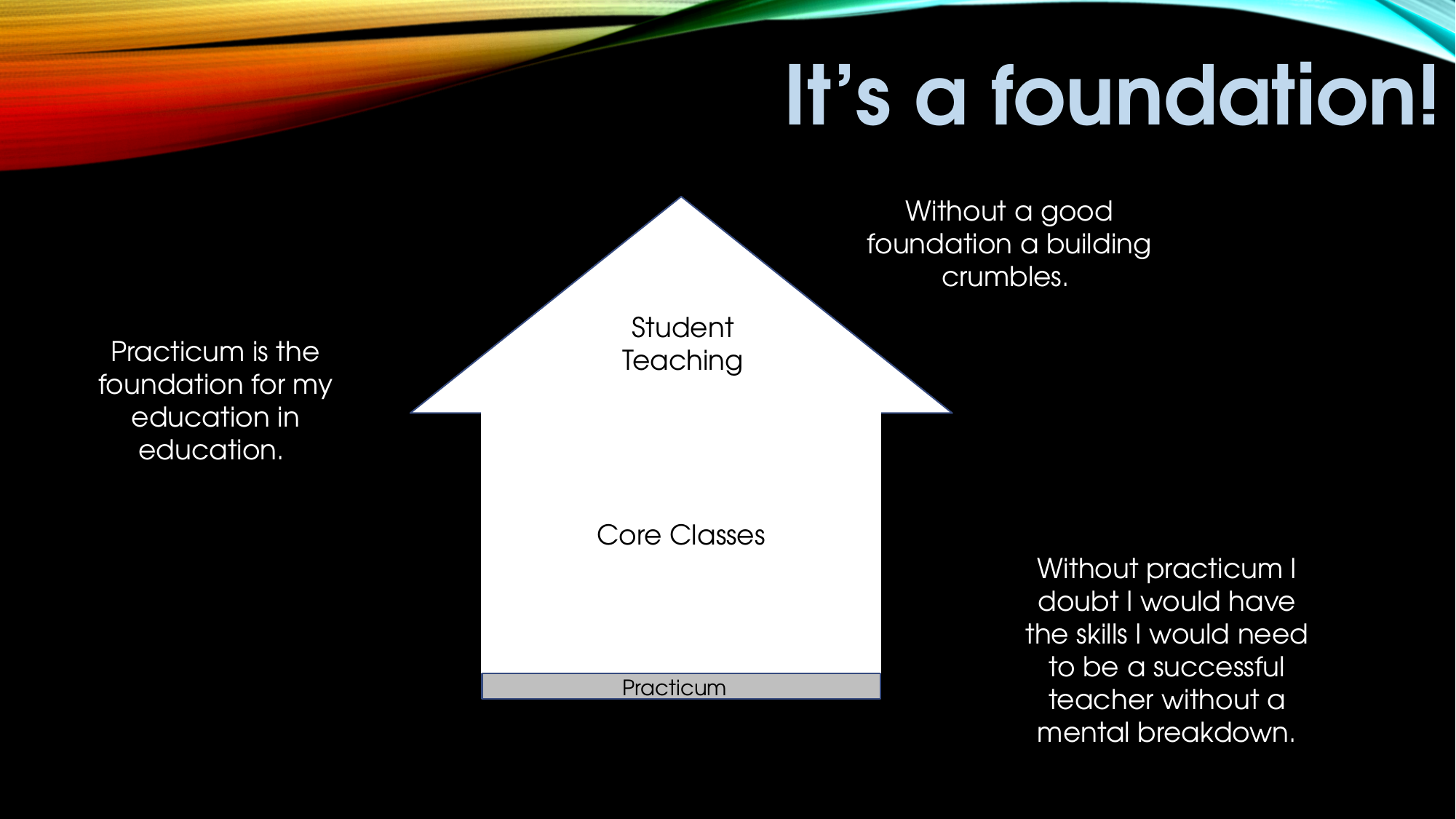

It’s a foundation!
Without a good foundation a building crumbles.

Student Teaching
Practicum is the foundation for my education in education.
Core Classes
Without practicum I doubt I would have the skills I would need to be a successful teacher without a mental breakdown.
Practicum